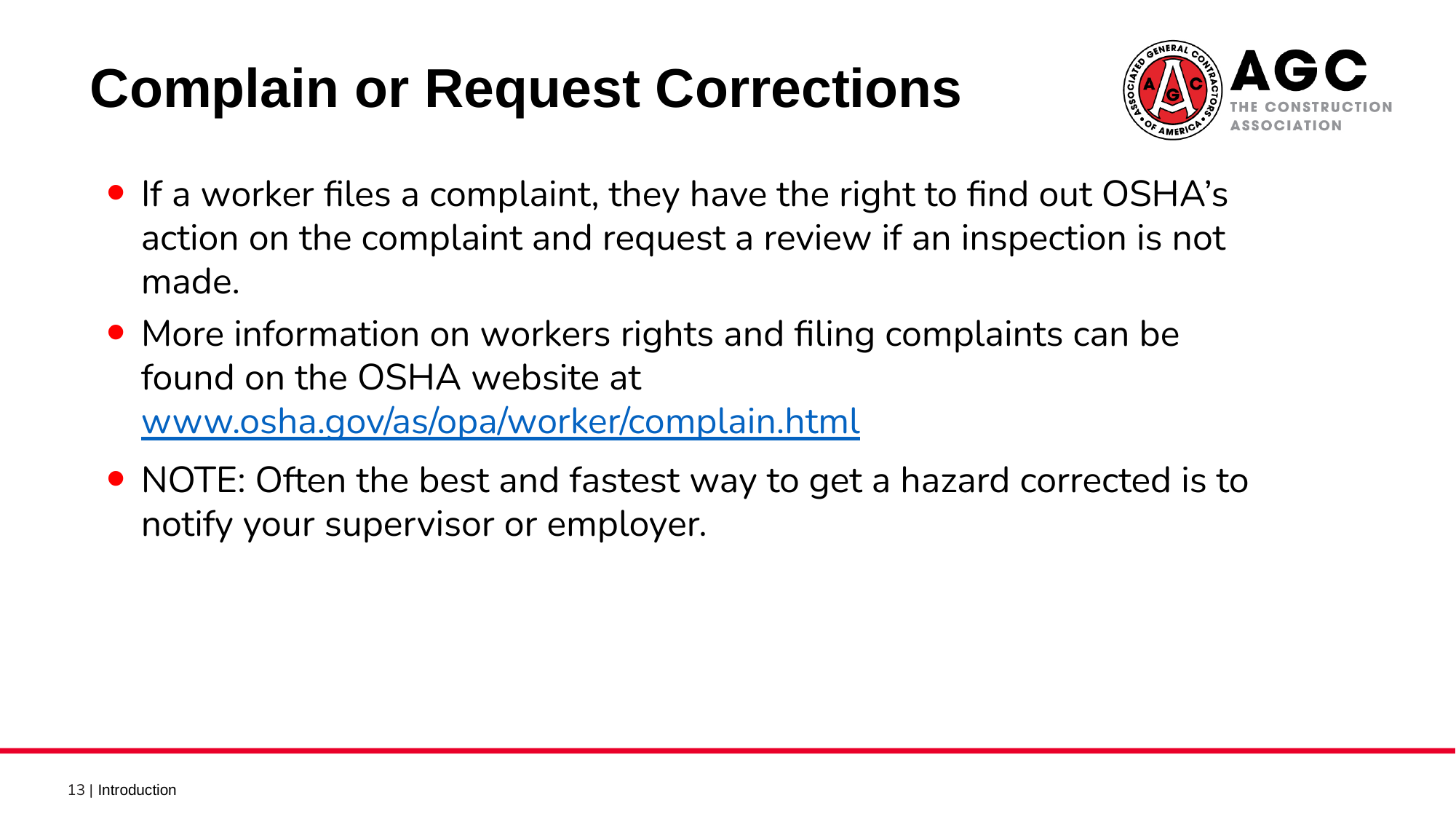

Complain or Request Corrections
If a worker files a complaint, they have the right to find out OSHA’s action on the complaint and request a review if an inspection is not made.
More information on workers rights and filing complaints can be found on the OSHA website at www.osha.gov/as/opa/worker/complain.html
NOTE: Often the best and fastest way to get a hazard corrected is to notify your supervisor or employer.
Introduction